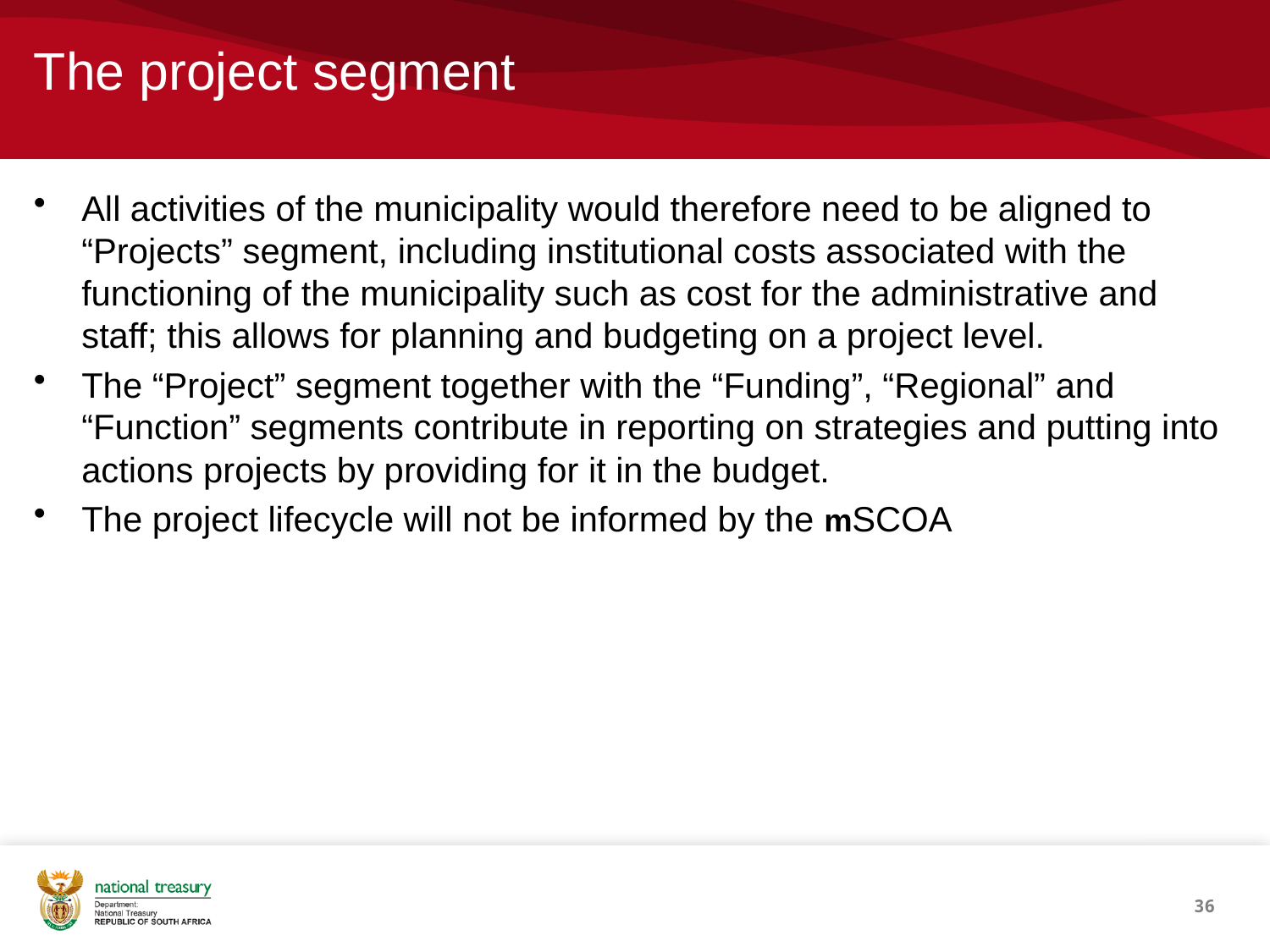

# The project segment
All activities of the municipality would therefore need to be aligned to “Projects” segment, including institutional costs associated with the functioning of the municipality such as cost for the administrative and staff; this allows for planning and budgeting on a project level.
The “Project” segment together with the “Funding”, “Regional” and “Function” segments contribute in reporting on strategies and putting into actions projects by providing for it in the budget.
The project lifecycle will not be informed by the mSCOA

36